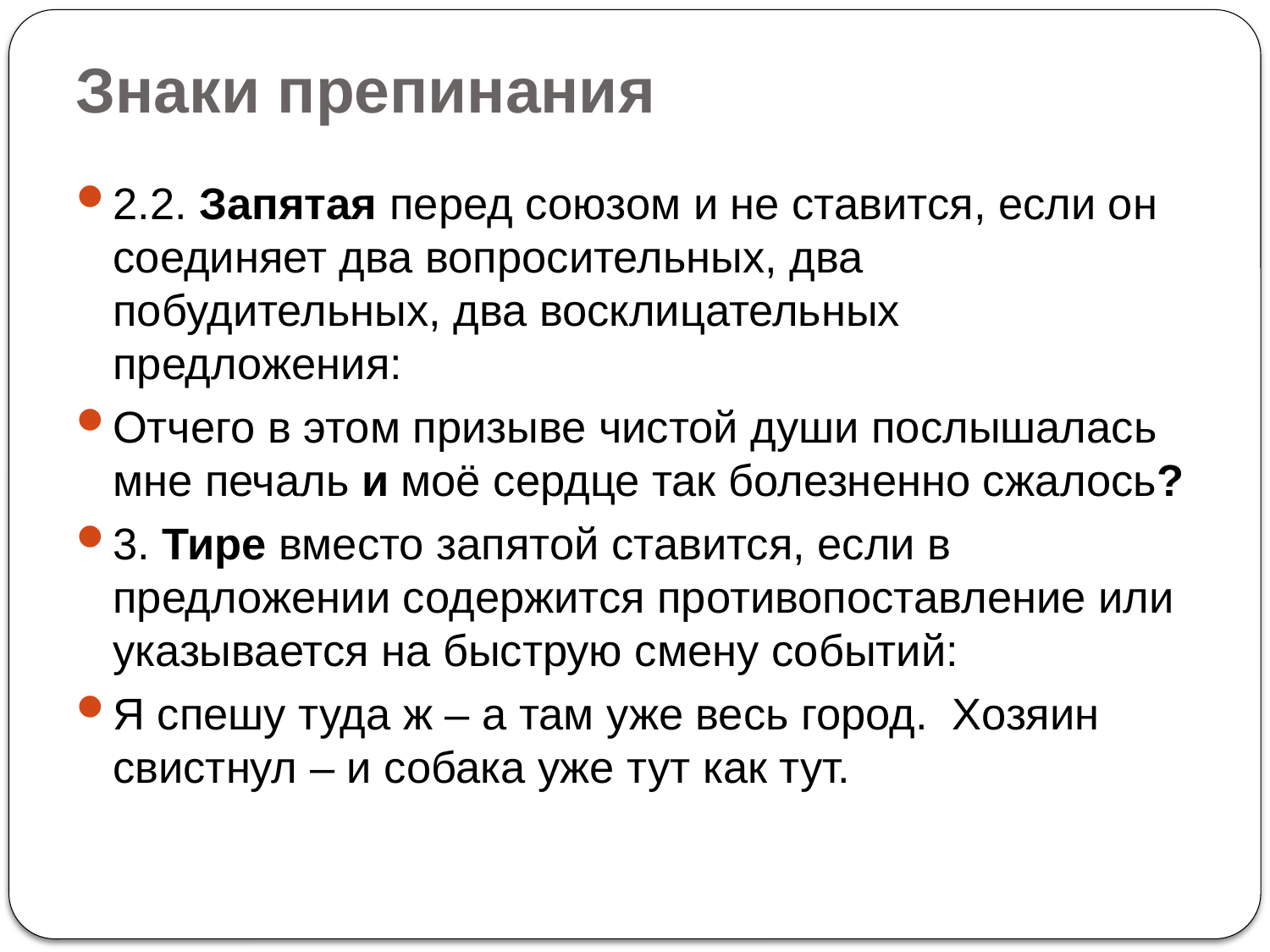

# Знаки препинания
2.2. Запятая перед союзом и не ставится, если он соединяет два вопросительных, два побудительных, два восклицательных предложения:
Отчего в этом призыве чистой души послышалась мне печаль и моё сердце так болезненно сжалось?
3. Тире вместо запятой ставится, если в предложении содержится противопоставление или указывается на быструю смену событий:
Я спешу туда ж – а там уже весь город.  Хозяин свистнул – и собака уже тут как тут.